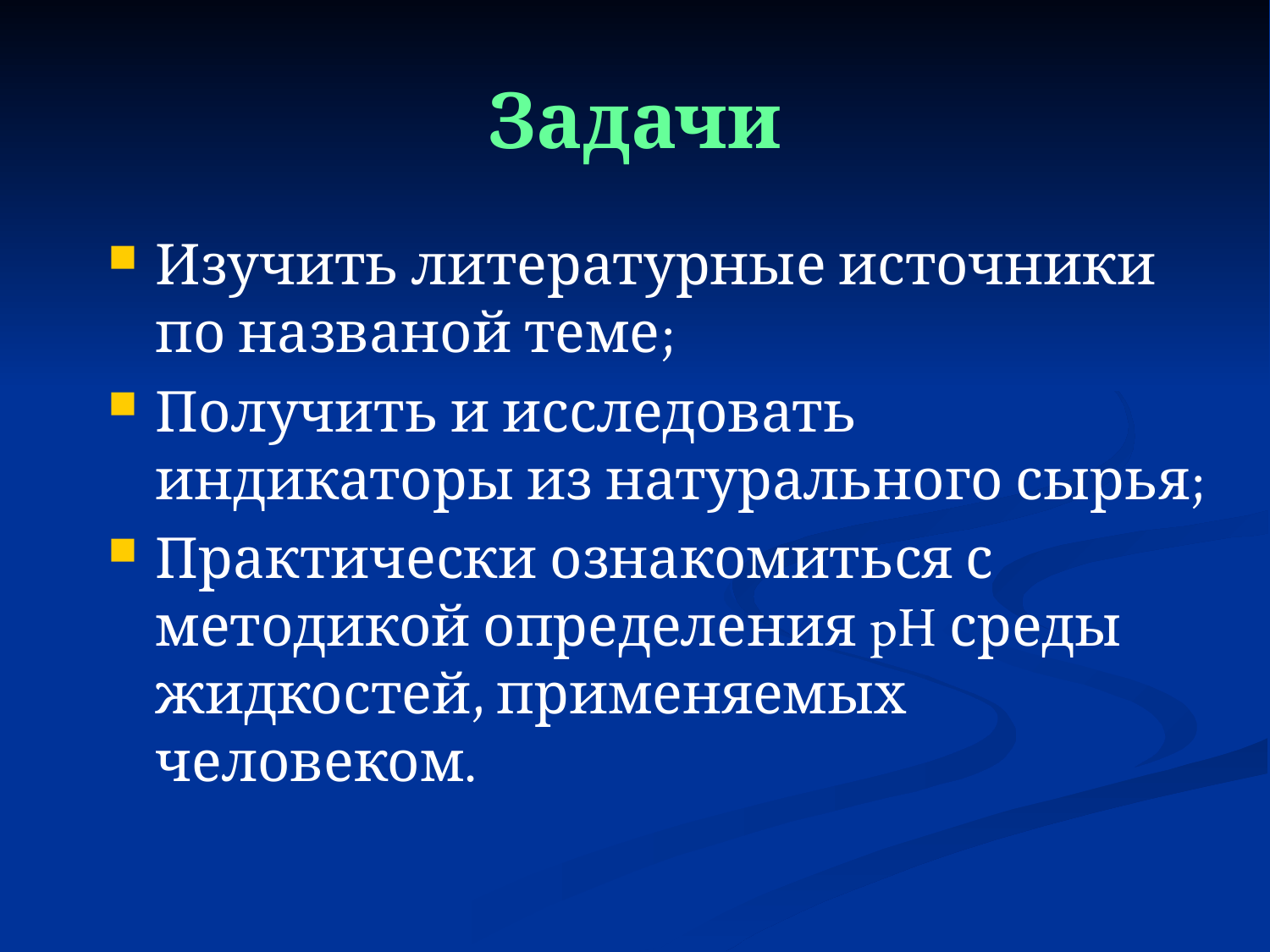

# Задачи
Изучить литературные источники по названой теме;
Получить и исследовать индикаторы из натурального сырья;
Практически ознакомиться с методикой определения pH среды жидкостей, применяемых человеком.